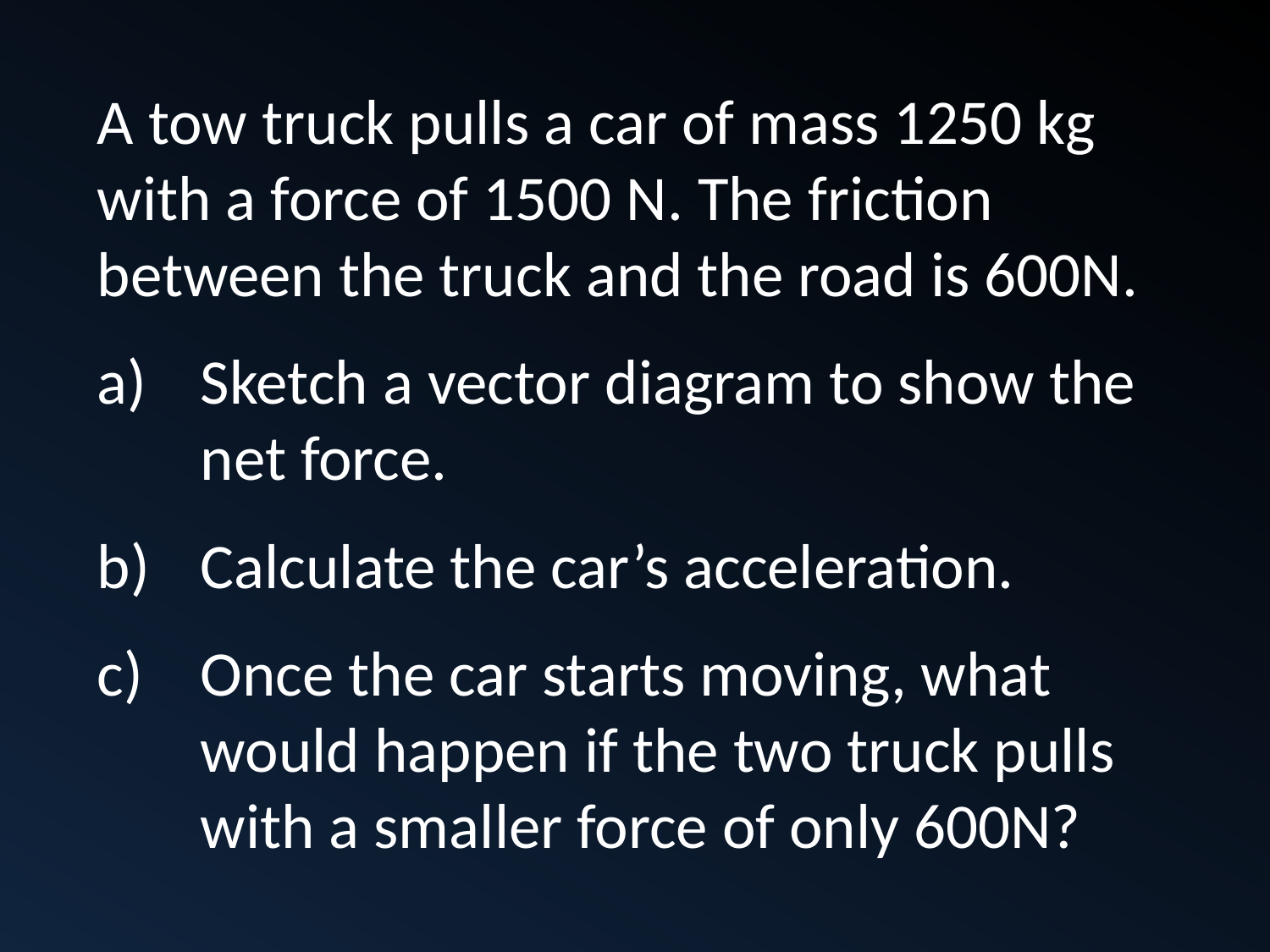

A tow truck pulls a car of mass 1250 kg with a force of 1500 N. The friction between the truck and the road is 600N.
Sketch a vector diagram to show the net force.
Calculate the car’s acceleration.
Once the car starts moving, what would happen if the two truck pulls with a smaller force of only 600N?